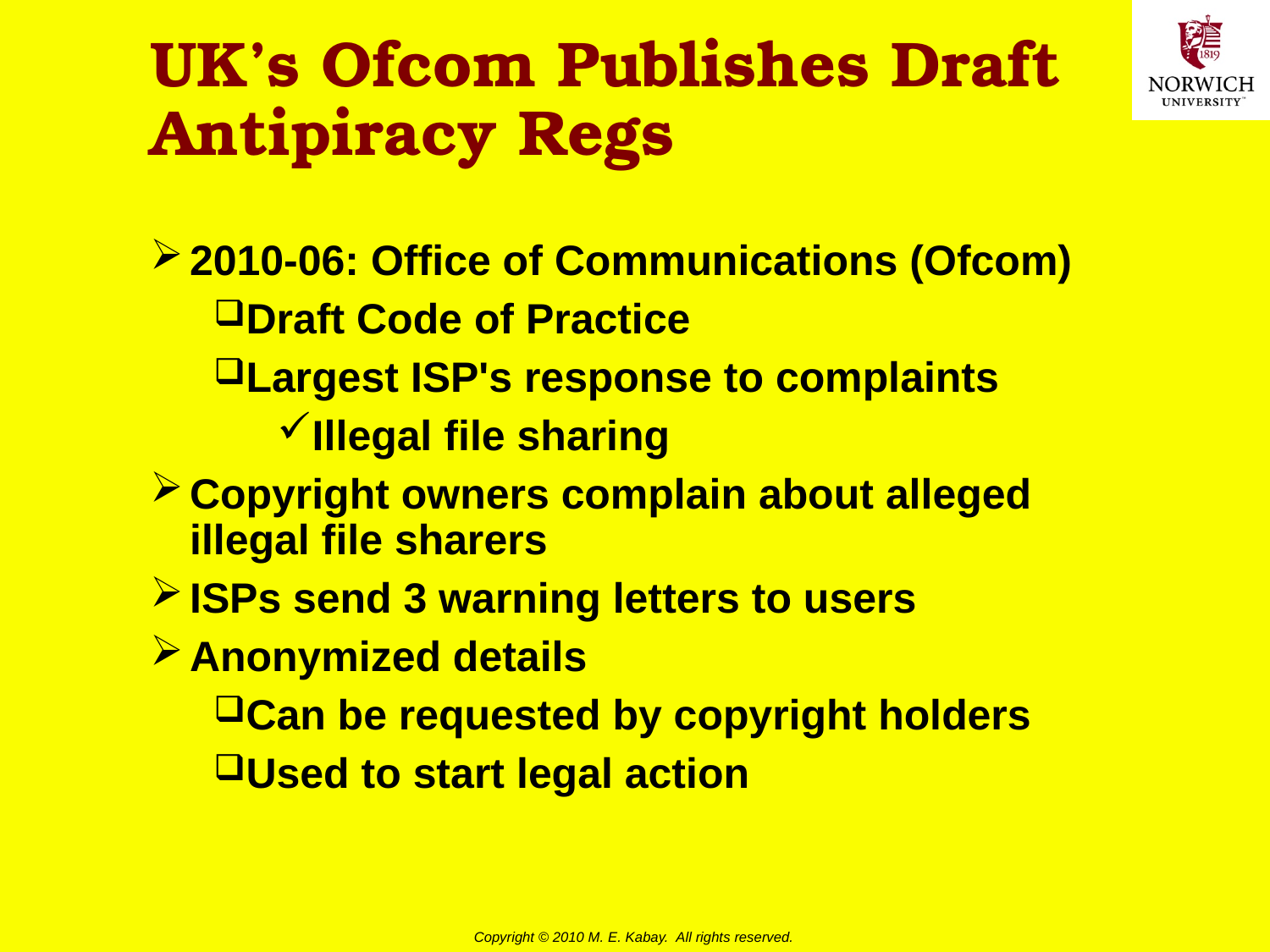

# UK’s Ofcom Publishes Draft Antipiracy Regs
2010-06: Office of Communications (Ofcom)
Draft Code of Practice
Largest ISP's response to complaints
Illegal file sharing
Copyright owners complain about alleged illegal file sharers
ISPs send 3 warning letters to users
Anonymized details
Can be requested by copyright holders
Used to start legal action